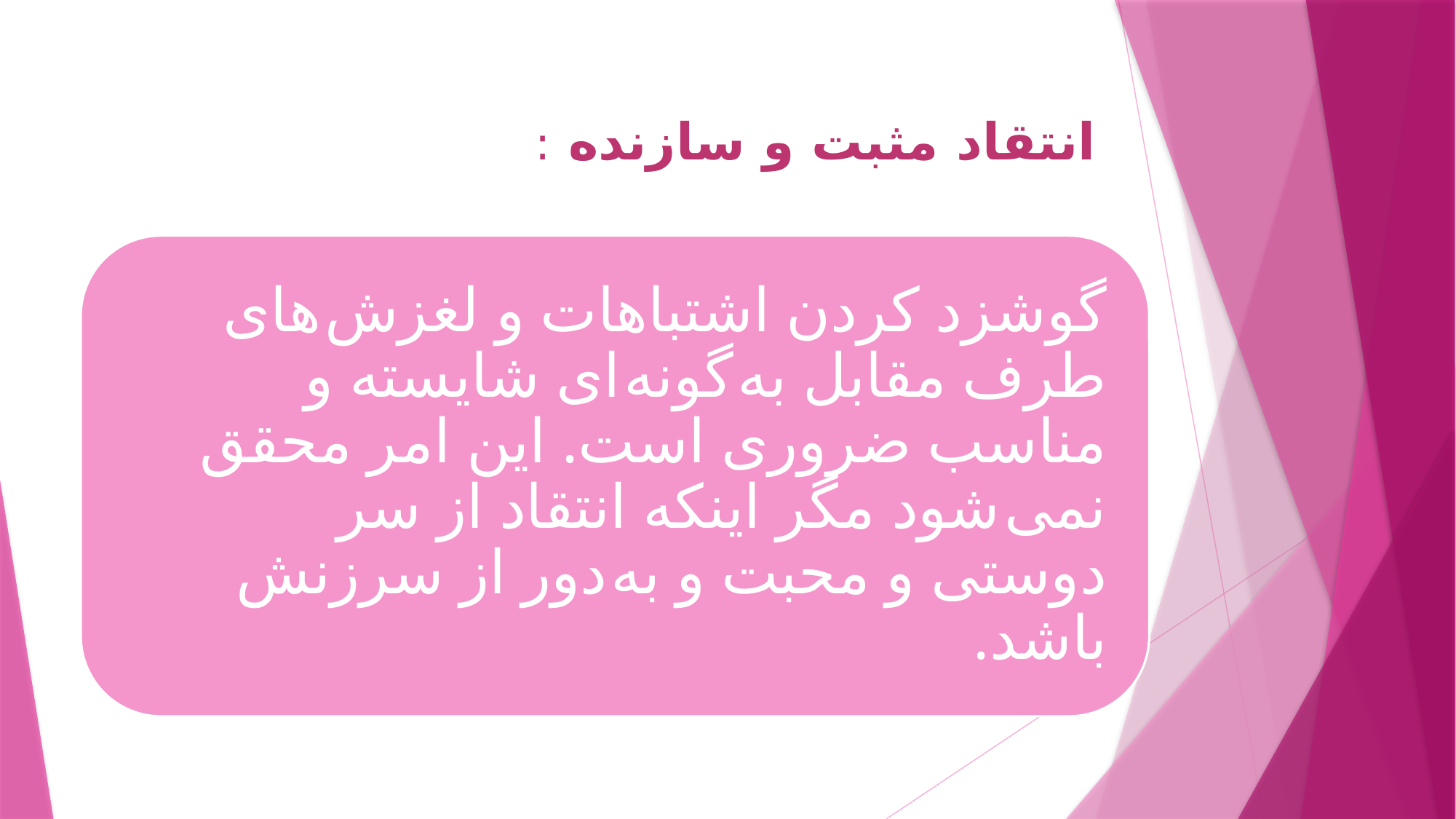

# انتقاد مثبت و سازنده :
گوشزد کردن اشتباهات و لغزش های طرف مقابل به گونه ای شایسته و مناسب ضروری است. این امر محقق نمی شود مگر اینکه انتقاد از سر دوستی و محبت و به دور از سرزنش باشد.